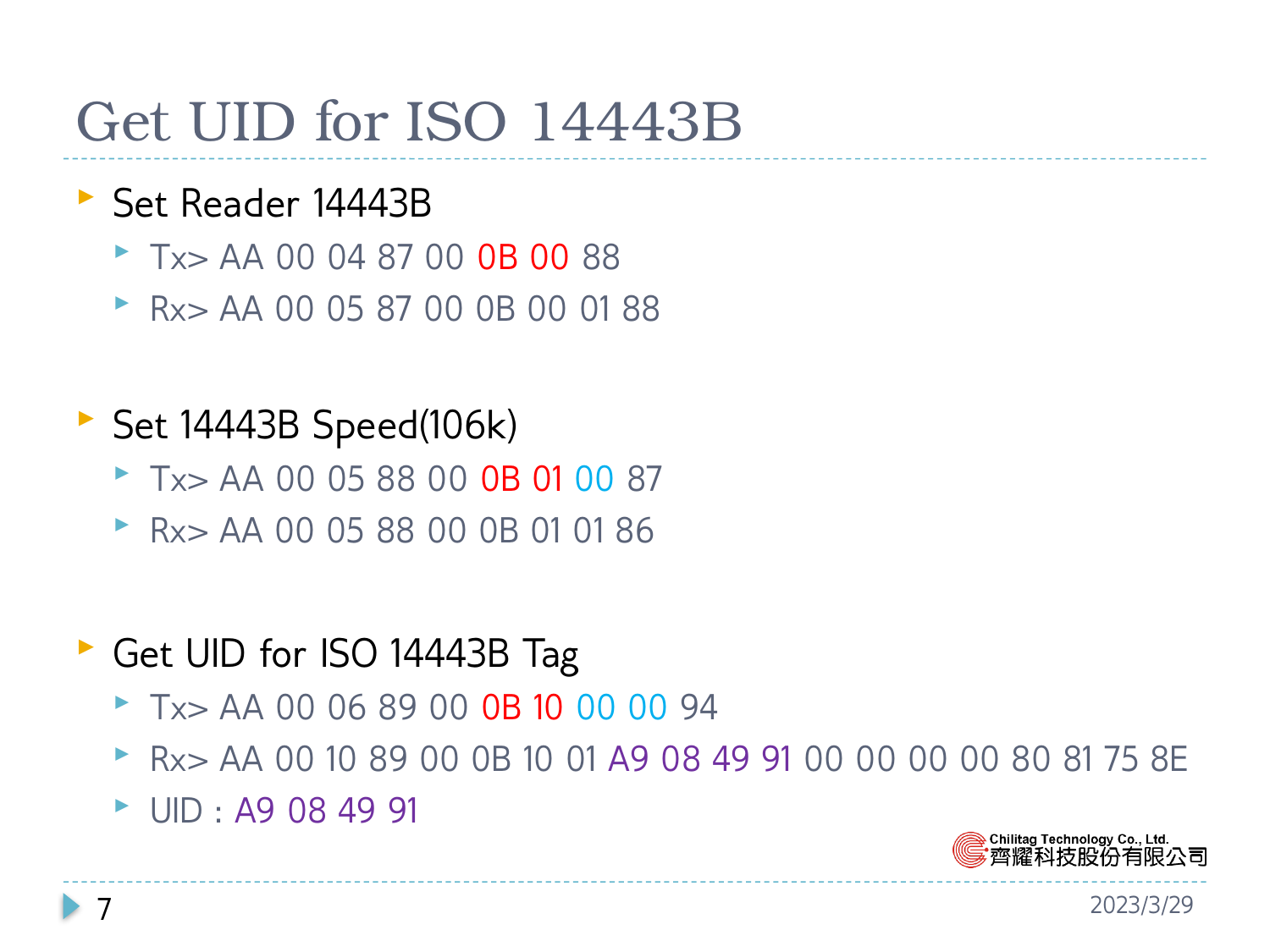

# Get UID for ISO 14443B
Set Reader 14443B
Tx> AA 00 04 87 00 0B 00 88
Rx> AA 00 05 87 00 0B 00 01 88

Set 14443B Speed(106k)
Tx> AA 00 05 88 00 0B 01 00 87
Rx> AA 00 05 88 00 0B 01 01 86

Get UID for ISO 14443B Tag
Tx> AA 00 06 89 00 0B 10 00 00 94
Rx> AA 00 10 89 00 0B 10 01 A9 08 49 91 00 00 00 00 80 81 75 8E
UID : A9 08 49 91
7
2023/3/29